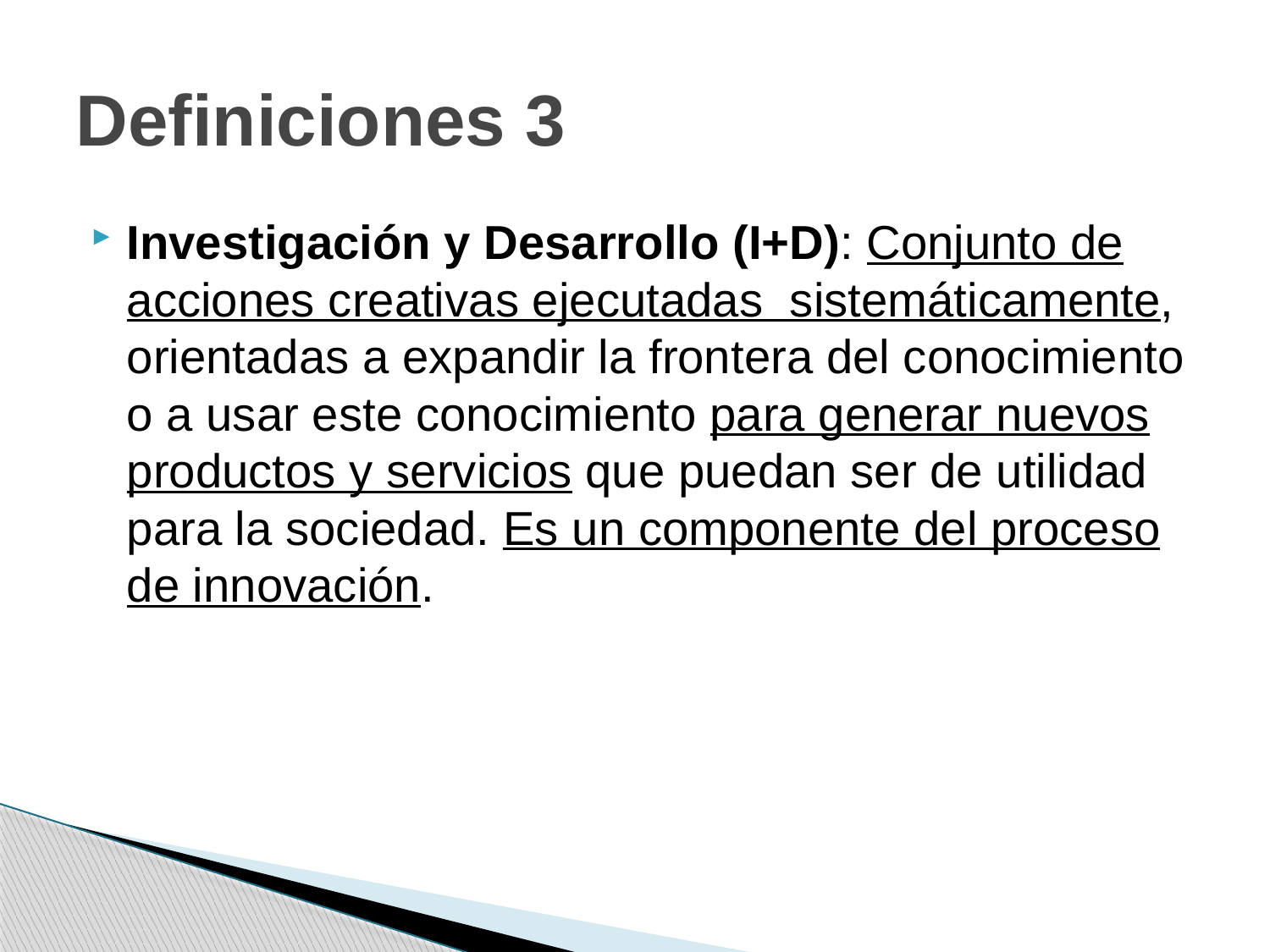

# Definiciones 3
Investigación y Desarrollo (I+D): Conjunto de acciones creativas ejecutadas  sistemáticamente, orientadas a expandir la frontera del conocimiento o a usar este conocimiento para generar nuevos productos y servicios que puedan ser de utilidad para la sociedad. Es un componente del proceso de innovación.